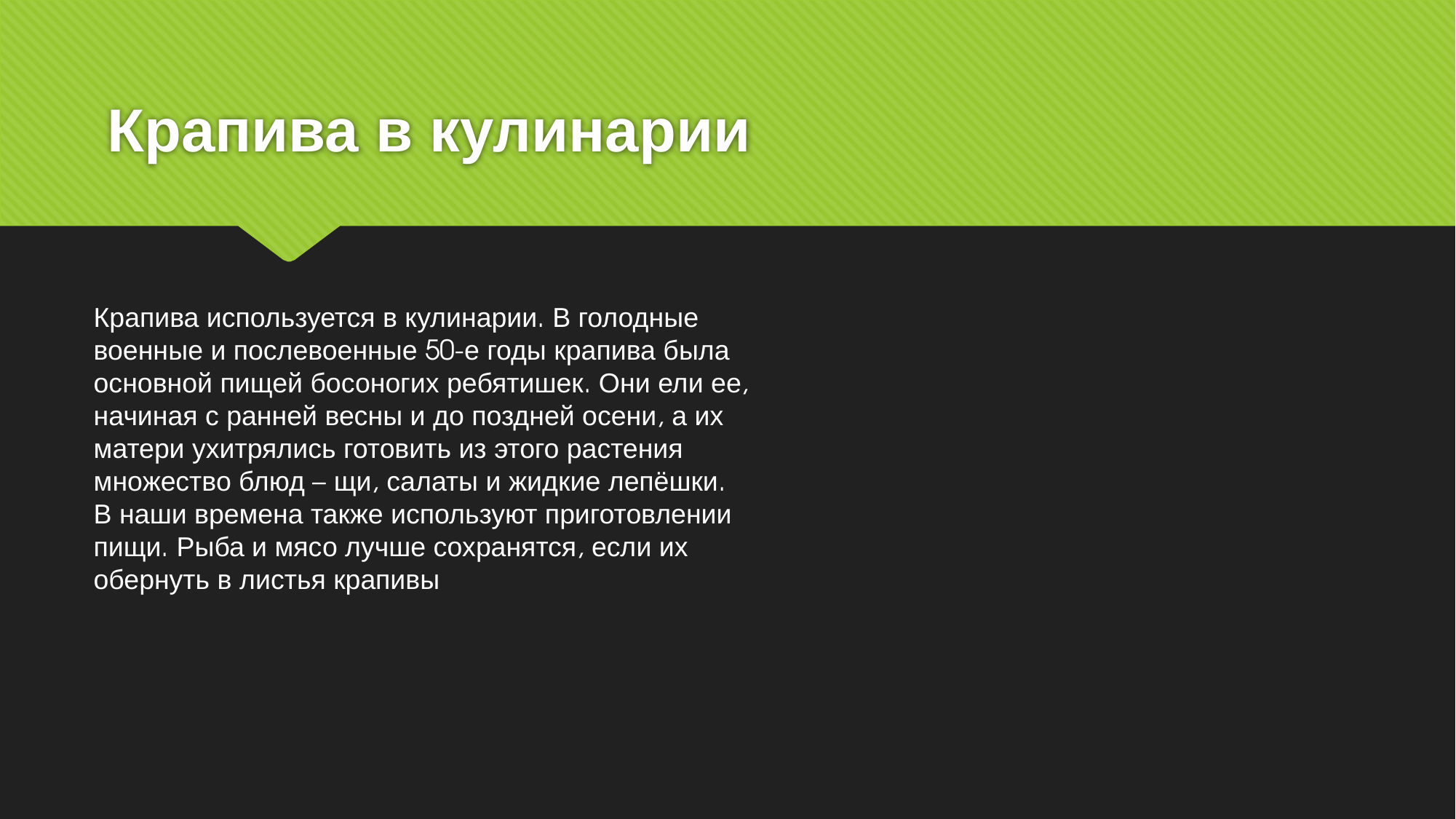

# Крапива в кулинарии
Крапива используется в кулинарии. В голодные военные и послевоенные 50-е годы крапива была основной пищей босоногих ребятишек. Они ели ее, начиная с ранней весны и до поздней осени, а их матери ухитрялись готовить из этого растения множество блюд – щи, салаты и жидкие лепёшки. В наши времена также используют приготовлении пищи. Рыба и мясо лучше сохранятся, если их обернуть в листья крапивы